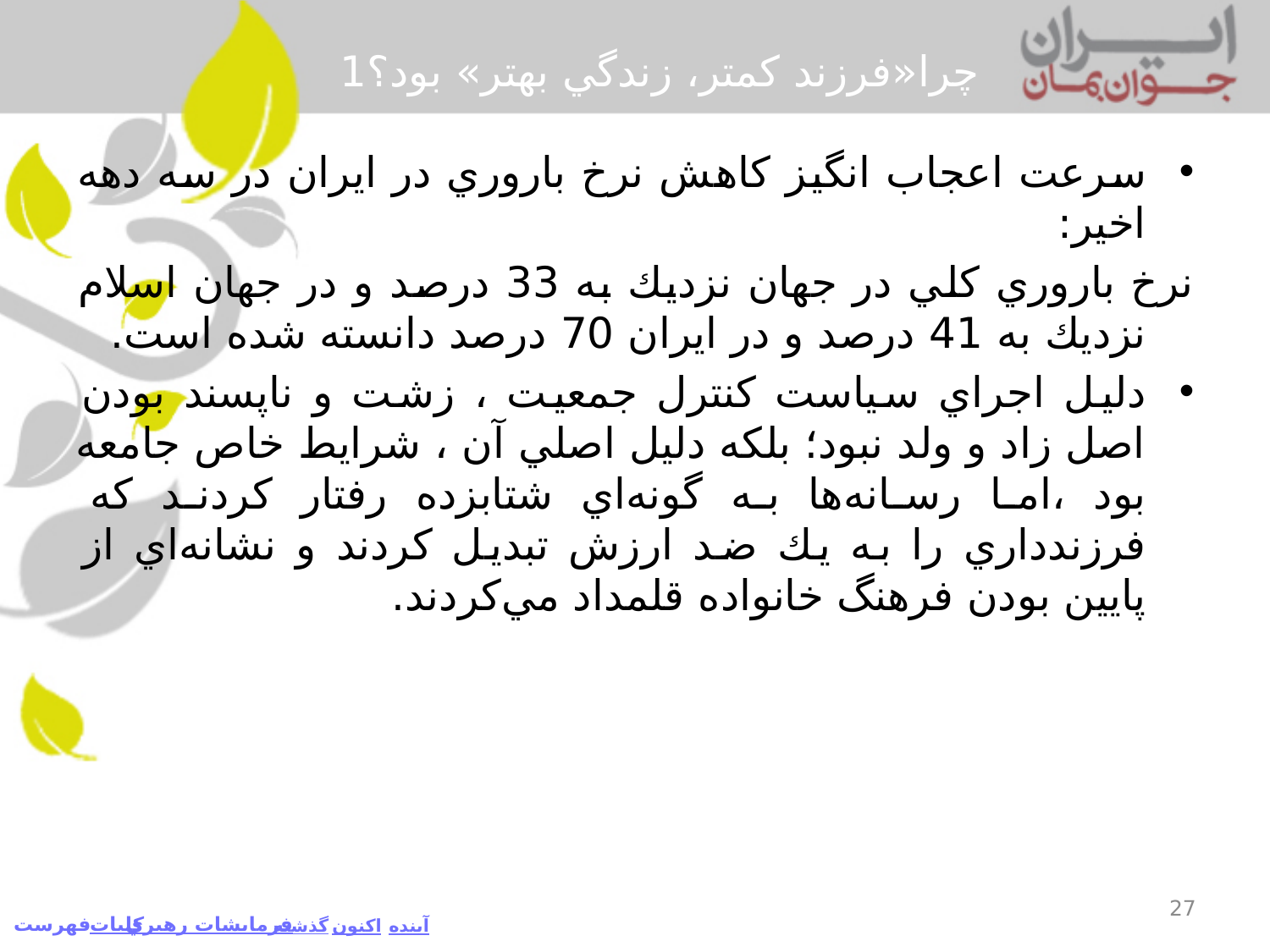

# چرا«فرزند كمتر، زندگي بهتر» بود؟1
سرعت اعجاب انگيز كاهش نرخ باروري در ايران در سه دهه اخير:
	نرخ باروري كلي در جهان نزديك به 33 درصد و در جهان اسلام نزديك به 41 درصد و در ايران 70 درصد دانسته شده است.
دليل اجراي سياست كنترل جمعيت ، زشت و ناپسند بودن اصل زاد و ولد نبود؛ بلكه دليل اصلي آن ، شرايط خاص جامعه بود ،‌اما رسانه‌ها به گونه‌اي شتابزده رفتار كردند كه فرزندداري را به يك ضد ارزش تبديل كردند و نشانه‌اي از پايين بودن فرهنگ خانواده قلمداد مي‌كردند.
27